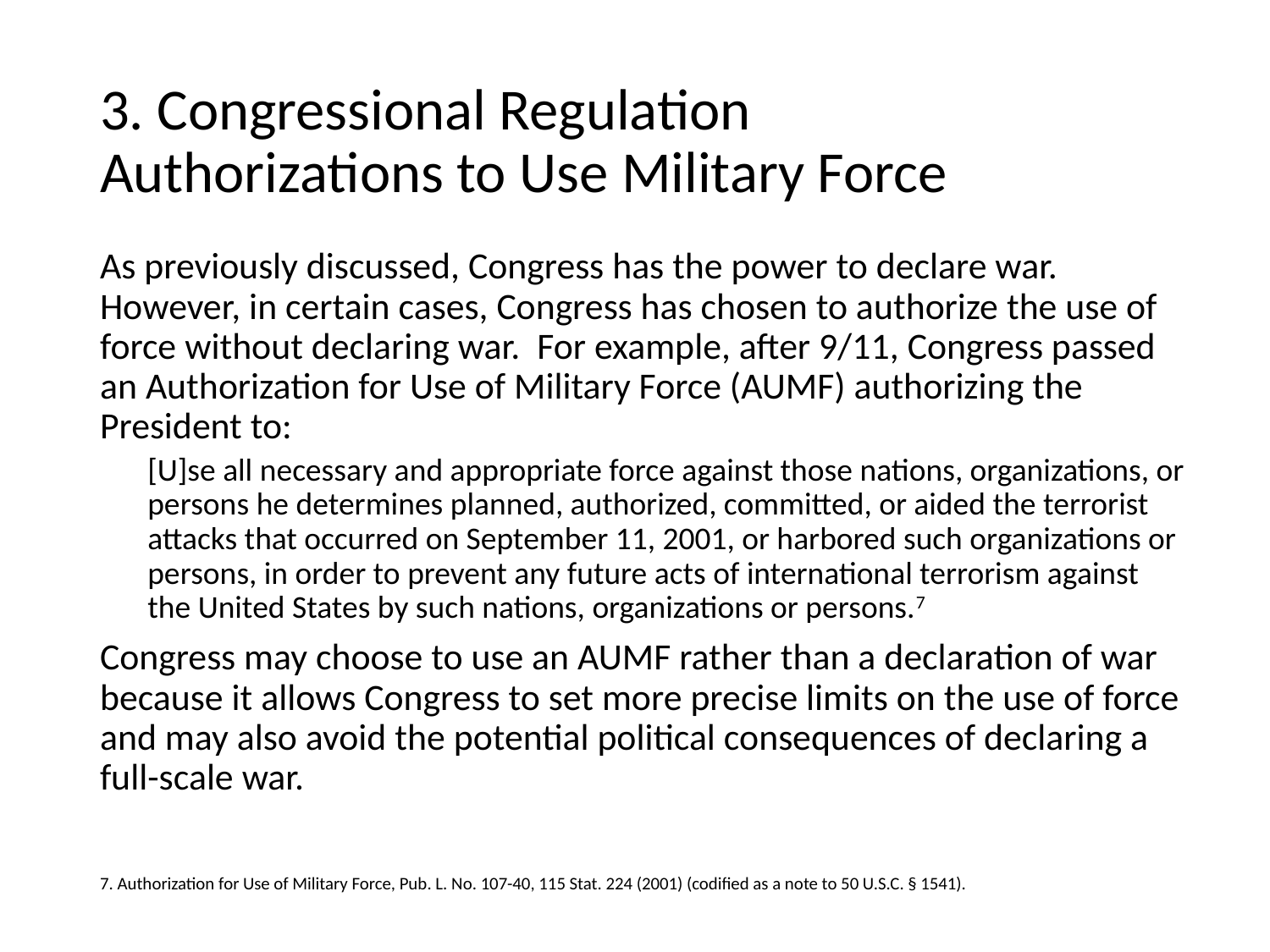

# 3. Congressional Regulation Authorizations to Use Military Force
As previously discussed, Congress has the power to declare war. However, in certain cases, Congress has chosen to authorize the use of force without declaring war.  For example, after 9/11, Congress passed an Authorization for Use of Military Force (AUMF) authorizing the President to:
[U]se all necessary and appropriate force against those nations, organizations, or persons he determines planned, authorized, committed, or aided the terrorist attacks that occurred on September 11, 2001, or harbored such organizations or persons, in order to prevent any future acts of international terrorism against the United States by such nations, organizations or persons.7
Congress may choose to use an AUMF rather than a declaration of war because it allows Congress to set more precise limits on the use of force and may also avoid the potential political consequences of declaring a full-scale war.

7. Authorization for Use of Military Force, Pub. L. No. 107-40, 115 Stat. 224 (2001) (codified as a note to 50 U.S.C. § 1541).